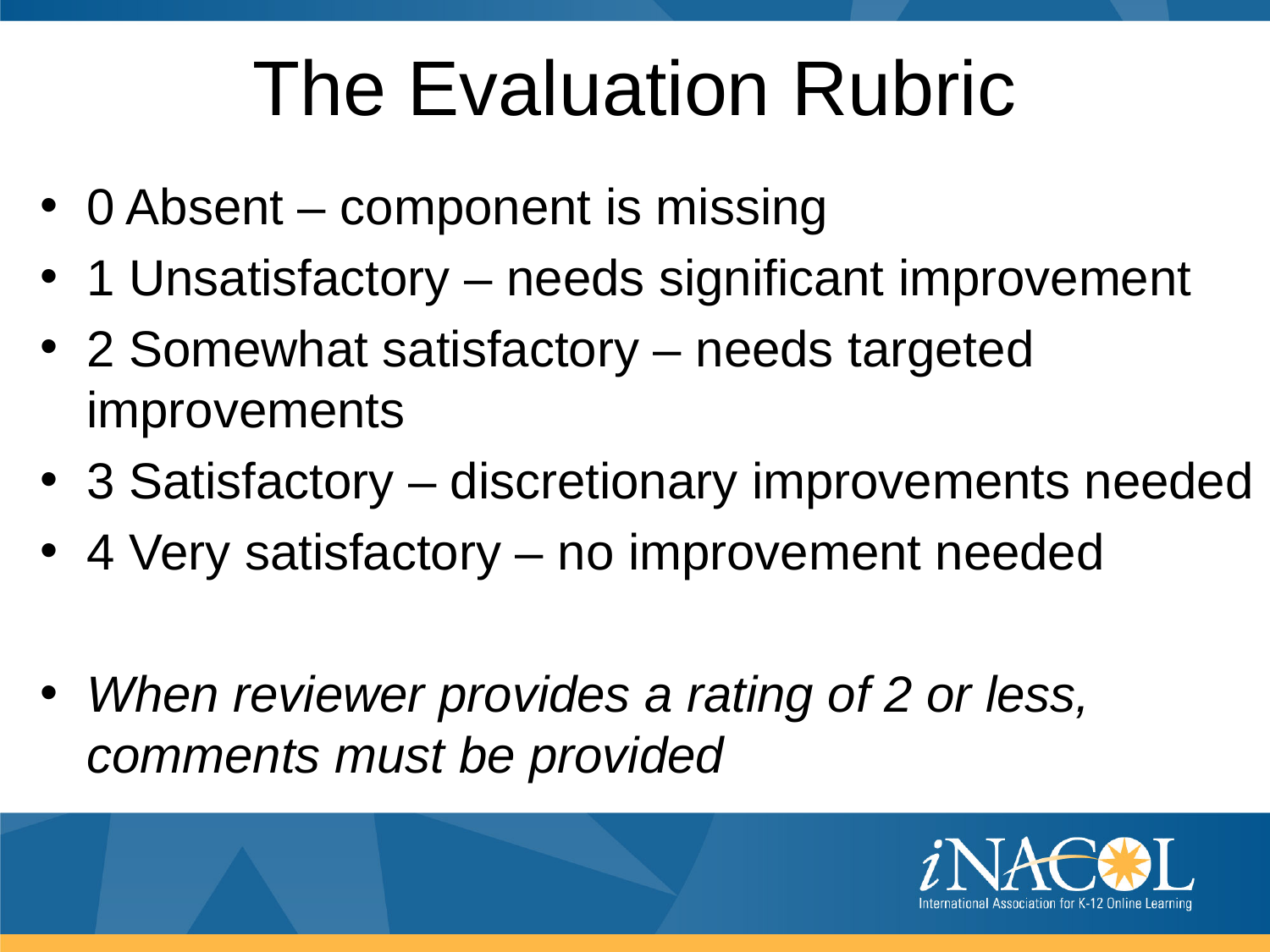

# The Evaluation Rubric
0 Absent – component is missing
1 Unsatisfactory – needs significant improvement
2 Somewhat satisfactory – needs targeted improvements
3 Satisfactory – discretionary improvements needed
4 Very satisfactory – no improvement needed

When reviewer provides a rating of 2 or less, comments must be provided